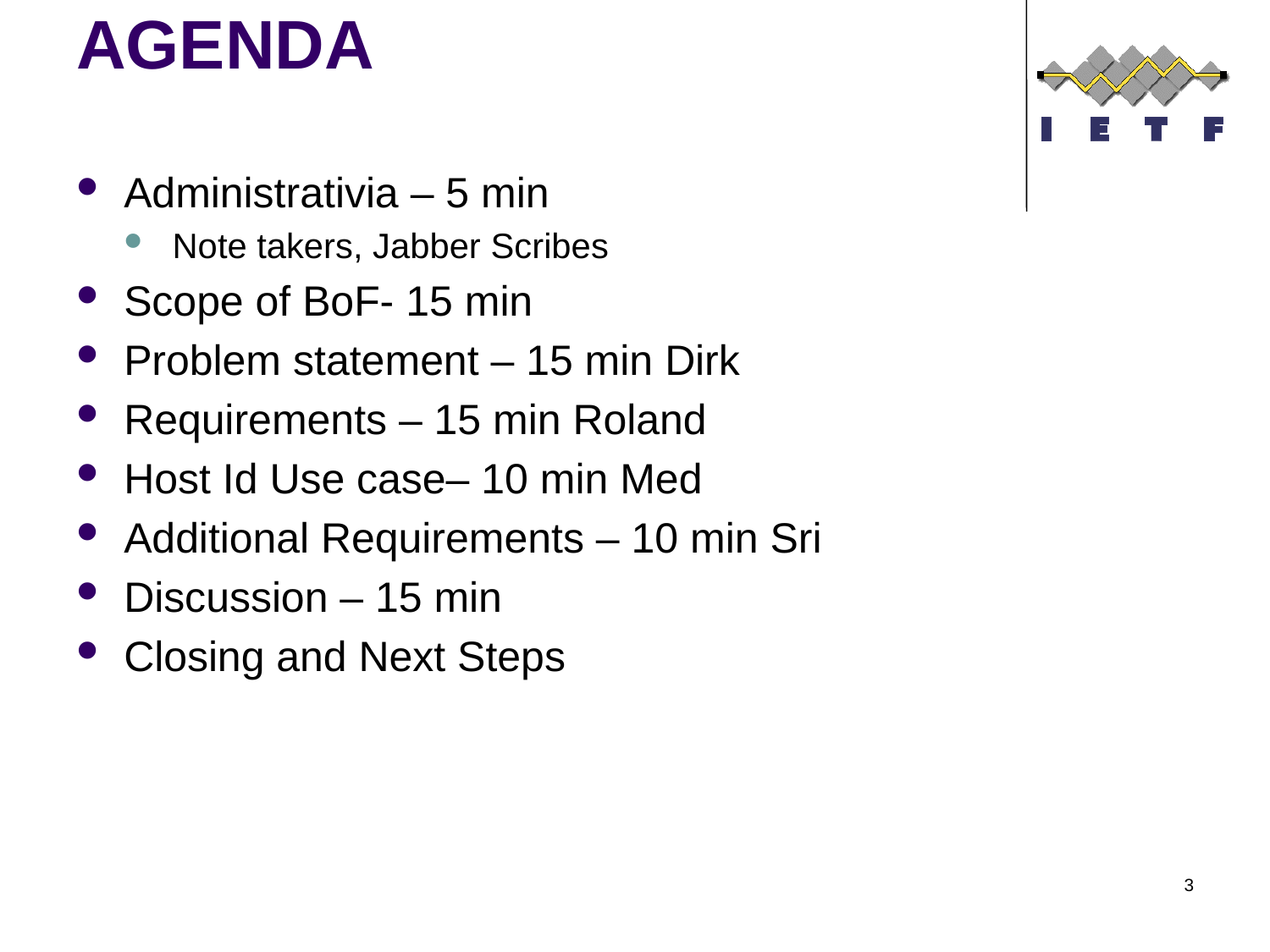

# AGENDA
Administrativia – 5 min
Note takers, Jabber Scribes
Scope of BoF- 15 min
Problem statement – 15 min Dirk
Requirements – 15 min Roland
Host Id Use case– 10 min Med
Additional Requirements – 10 min Sri
Discussion – 15 min
Closing and Next Steps

3